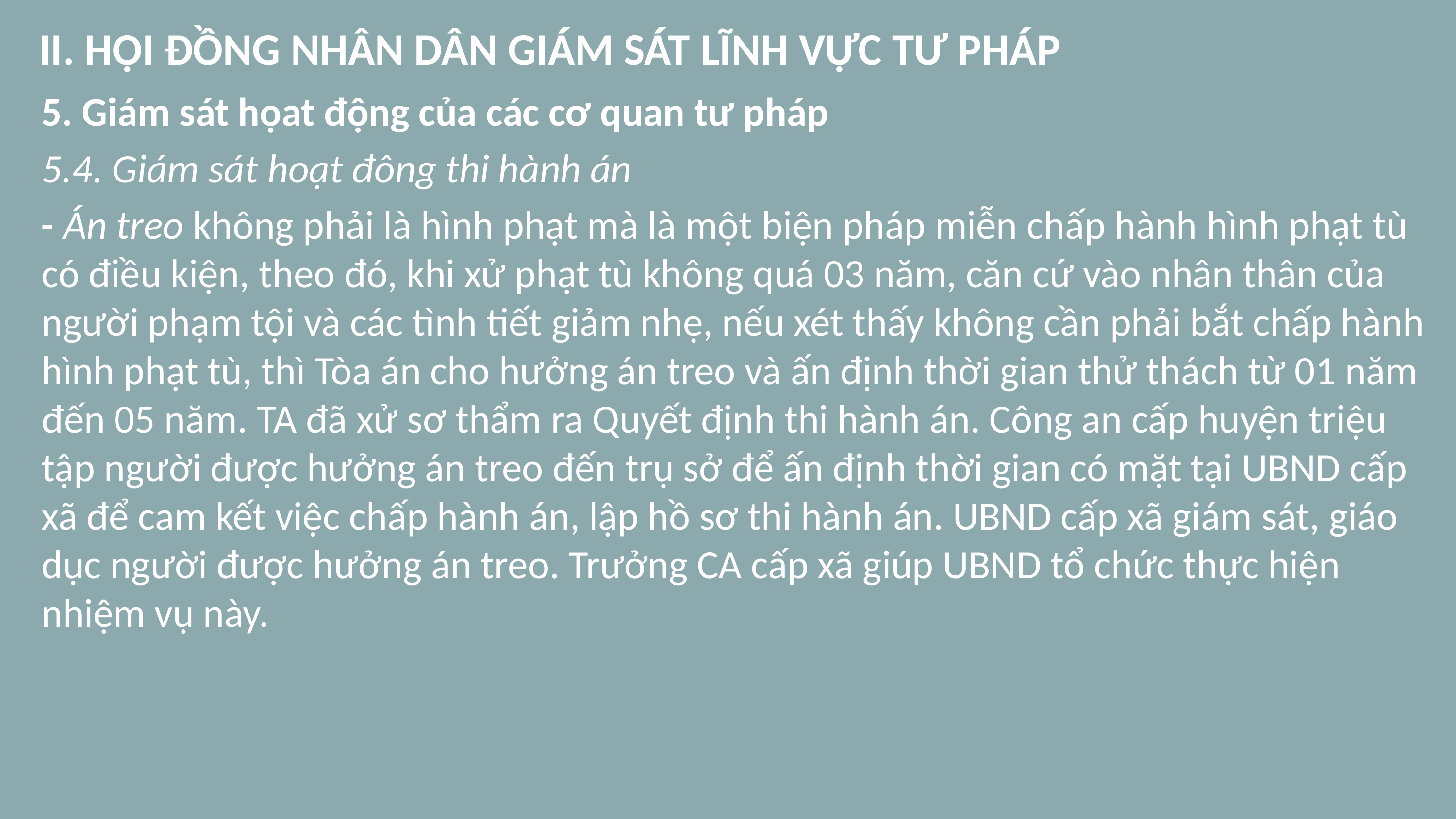

# II. HỘI ĐỒNG NHÂN DÂN GIÁM SÁT LĨNH VỰC TƯ PHÁP
5. Giám sát họat động của các cơ quan tư pháp
5.4. Giám sát hoạt đông thi hành án
- Án treo không phải là hình phạt mà là một biện pháp miễn chấp hành hình phạt tù có điều kiện, theo đó, khi xử phạt tù không quá 03 năm, căn cứ vào nhân thân của người phạm tội và các tình tiết giảm nhẹ, nếu xét thấy không cần phải bắt chấp hành hình phạt tù, thì Tòa án cho hưởng án treo và ấn định thời gian thử thách từ 01 năm đến 05 năm. TA đã xử sơ thẩm ra Quyết định thi hành án. Công an cấp huyện triệu tập người được hưởng án treo đến trụ sở để ấn định thời gian có mặt tại UBND cấp xã để cam kết việc chấp hành án, lập hồ sơ thi hành án. UBND cấp xã giám sát, giáo dục người được hưởng án treo. Trưởng CA cấp xã giúp UBND tổ chức thực hiện nhiệm vụ này.